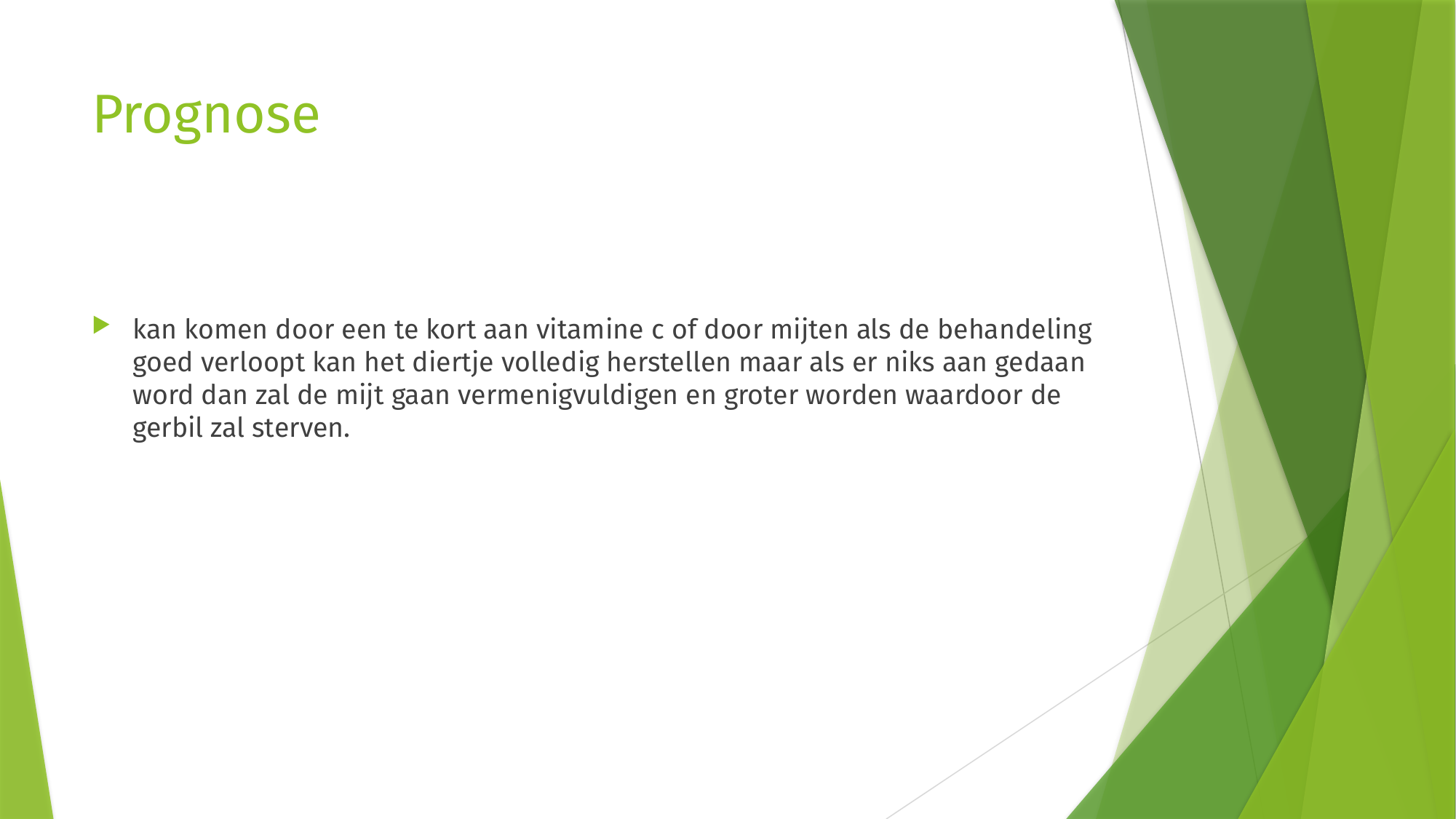

# Prognose

kan komen door een te kort aan vitamine c of door mijten als de behandeling goed verloopt kan het diertje volledig herstellen maar als er niks aan gedaan word dan zal de mijt gaan vermenigvuldigen en groter worden waardoor de gerbil zal sterven.